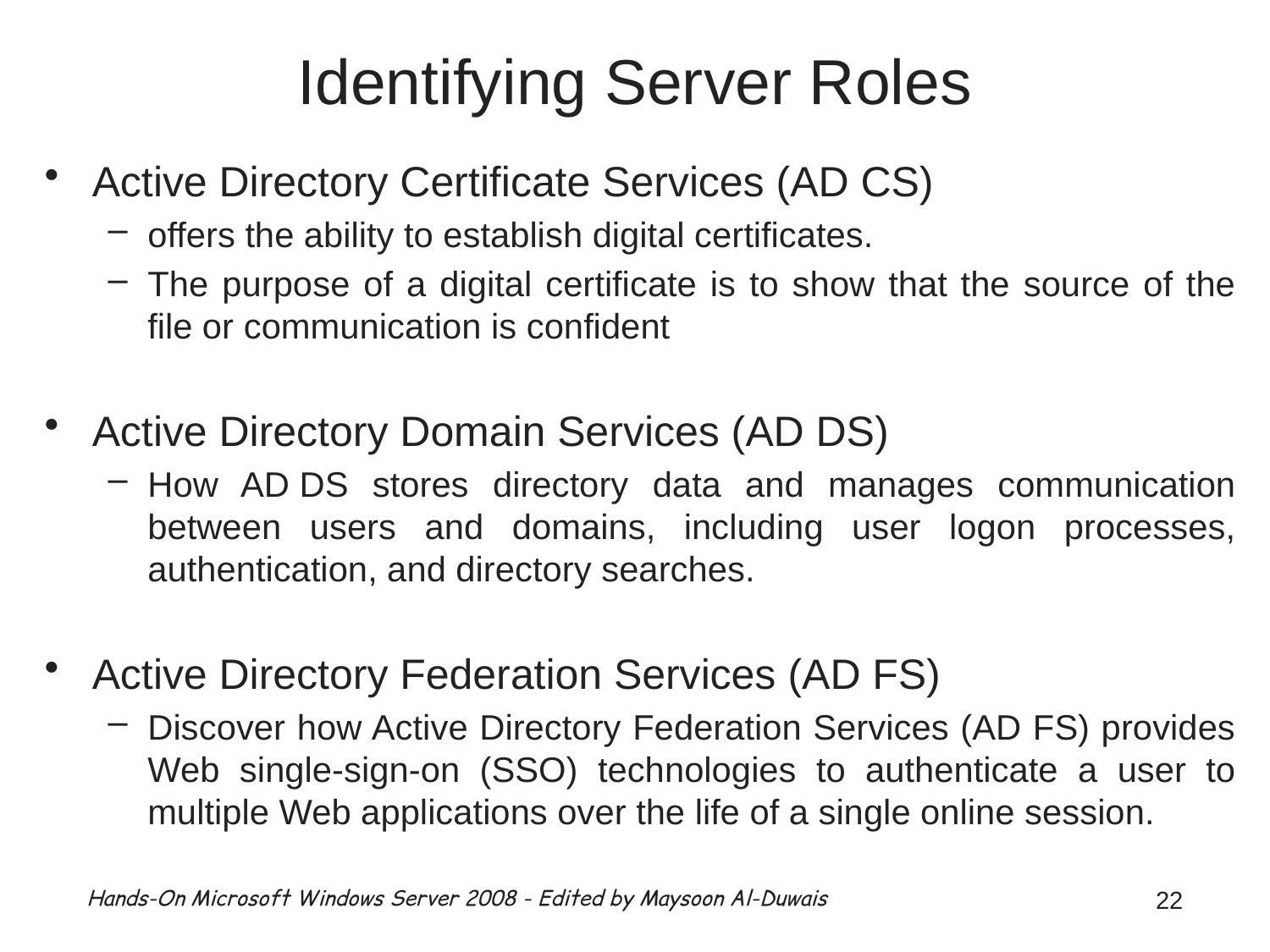

# Identifying Server Roles
Active Directory Certificate Services (AD CS)
offers the ability to establish digital certificates.
The purpose of a digital certificate is to show that the source of the file or communication is confident

Active Directory Domain Services (AD DS)
How AD DS stores directory data and manages communication between users and domains, including user logon processes, authentication, and directory searches.

Active Directory Federation Services (AD FS)
Discover how Active Directory Federation Services (AD FS) provides Web single-sign-on (SSO) technologies to authenticate a user to multiple Web applications over the life of a single online session.
Hands-On Microsoft Windows Server 2008 - Edited by Maysoon Al-Duwais
22